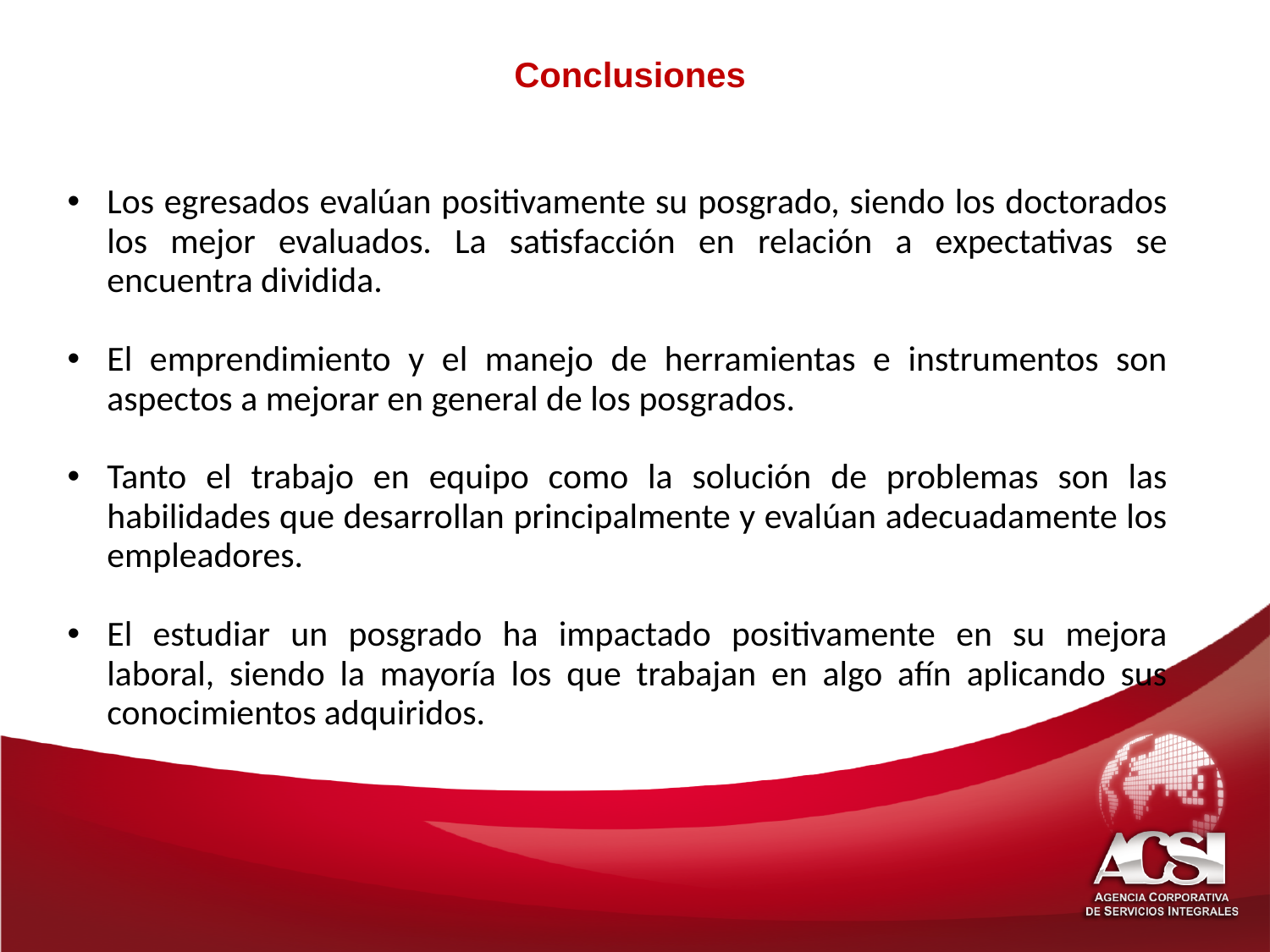

Conclusiones
Los egresados evalúan positivamente su posgrado, siendo los doctorados los mejor evaluados. La satisfacción en relación a expectativas se encuentra dividida.

El emprendimiento y el manejo de herramientas e instrumentos son aspectos a mejorar en general de los posgrados.

Tanto el trabajo en equipo como la solución de problemas son las habilidades que desarrollan principalmente y evalúan adecuadamente los empleadores.

El estudiar un posgrado ha impactado positivamente en su mejora laboral, siendo la mayoría los que trabajan en algo afín aplicando sus conocimientos adquiridos.